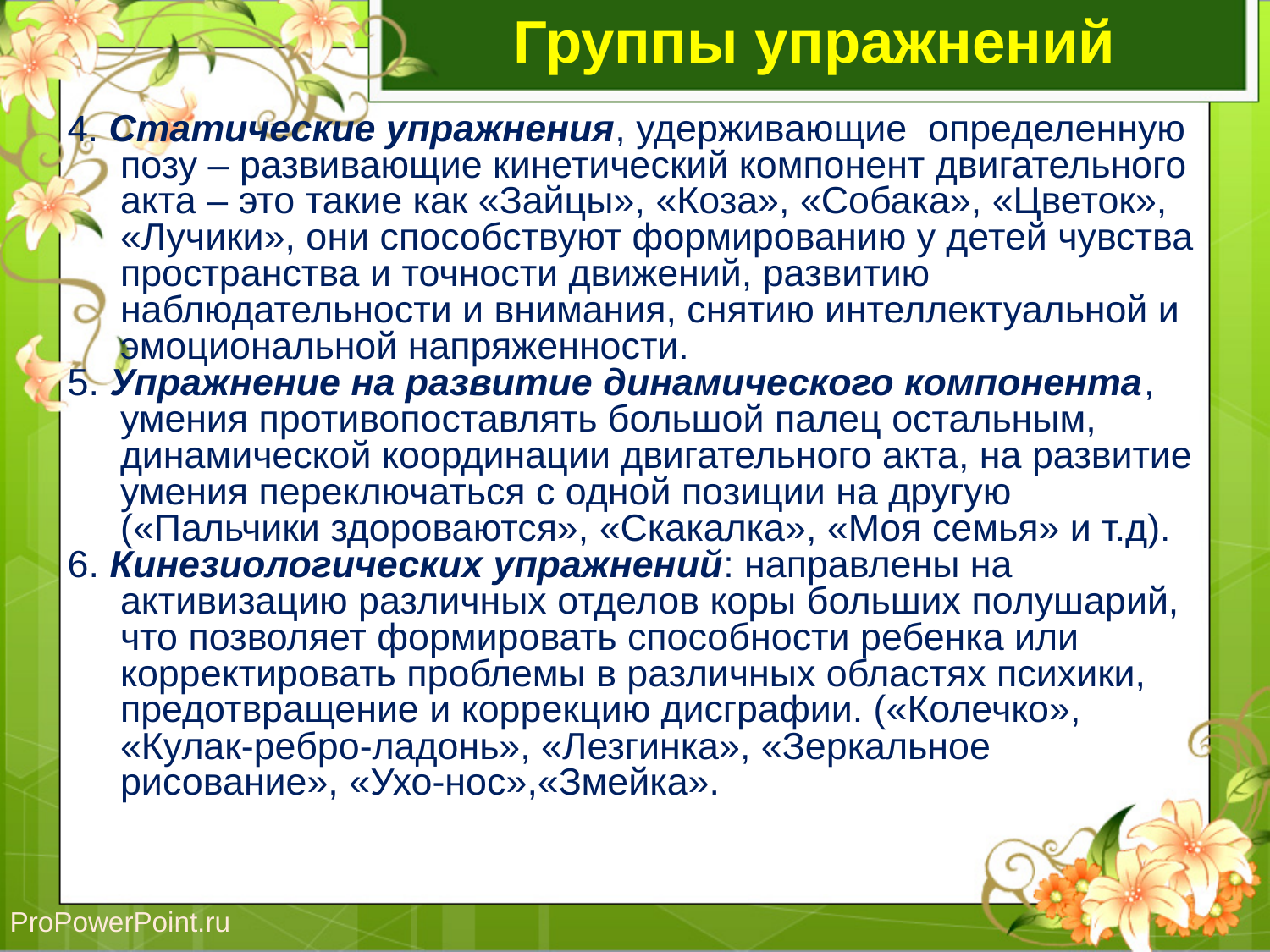

# Группы упражнений
4. Статические упражнения, удерживающие  определенную позу – развивающие кинетический компонент двигательного акта – это такие как «Зайцы», «Коза», «Собака», «Цветок», «Лучики», они способствуют формированию у детей чувства пространства и точности движений, развитию наблюдательности и внимания, снятию интеллектуальной и эмоциональной напряженности.
5. Упражнение на развитие динамического компонента, умения противопоставлять большой палец остальным, динамической координации двигательного акта, на развитие  умения переключаться с одной позиции на другую («Пальчики здороваются», «Скакалка», «Моя семья» и т.д).
6. Кинезиологических упражнений: направлены на активизацию различных отделов коры больших полушарий, что позволяет формировать способности ребенка или корректировать проблемы в различных областях психики, предотвращение и коррекцию дисграфии. («Колечко», «Кулак-ребро-ладонь», «Лезгинка», «Зеркальное рисование», «Ухо-нос»,«Змейка».